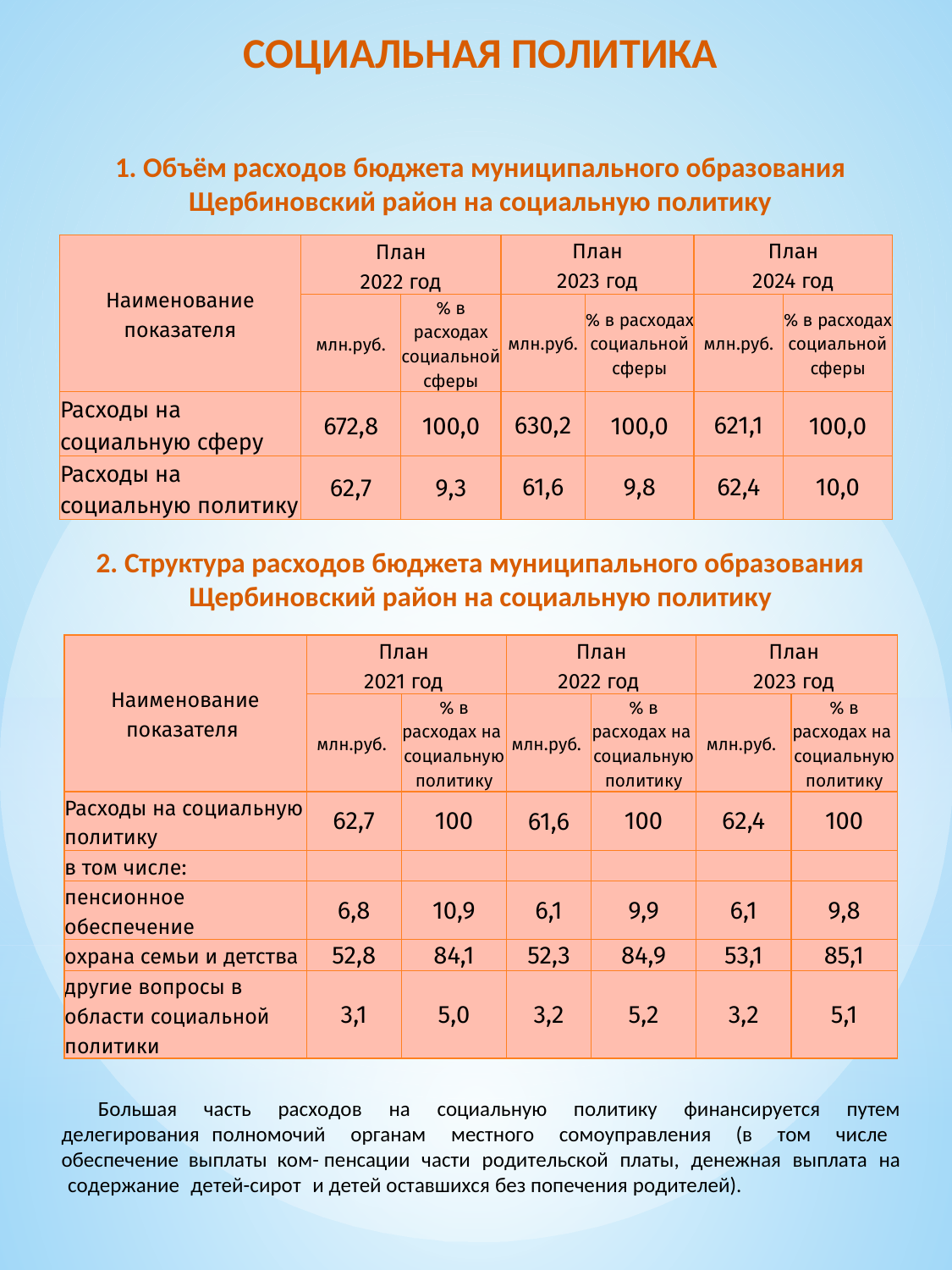

СОЦИАЛЬНАЯ ПОЛИТИКА

1. Объём расходов бюджета муниципального образования
Щербиновский район на социальную политику
| Наименование показателя | План 2022 год |  | План 2023 год |  | План 2024 год |  |
| --- | --- | --- | --- | --- | --- | --- |
|  | млн.руб. | % в расходах социальной сферы | млн.руб. | % в расходах социальной сферы | млн.руб. | % в расходах социальной сферы |
| Расходы на социальную сферу | 672,8 | 100,0 | 630,2 | 100,0 | 621,1 | 100,0 |
| Расходы на социальную политику | 62,7 | 9,3 | 61,6 | 9,8 | 62,4 | 10,0 |
2. Структура расходов бюджета муниципального образования Щербиновский район на социальную политику
| Наименование показателя | План 2021 год |  | План 2022 год |  | План 2023 год |  |
| --- | --- | --- | --- | --- | --- | --- |
|  | млн.руб. | % в расходах на социальную политику | млн.руб. | % в расходах на социальную политику | млн.руб. | % в расходах на социальную политику |
| Расходы на социальную политику | 62,7 | 100 | 61,6 | 100 | 62,4 | 100 |
| в том числе: |  |  |  |  |  |  |
| пенсионное обеспечение | 6,8 | 10,9 | 6,1 | 9,9 | 6,1 | 9,8 |
| охрана семьи и детства | 52,8 | 84,1 | 52,3 | 84,9 | 53,1 | 85,1 |
| другие вопросы в области социальной политики | 3,1 | 5,0 | 3,2 | 5,2 | 3,2 | 5,1 |
Большая часть расходов на социальную политику финансируется путем делегирования полномочий  органам  местного  сомоуправления  (в  том  числе  обеспечение  выплаты  ком- пенсации  части  родительской  платы,  денежная  выплата  на  содержание  детей-сирот  и детей оставшихся без попечения родителей).